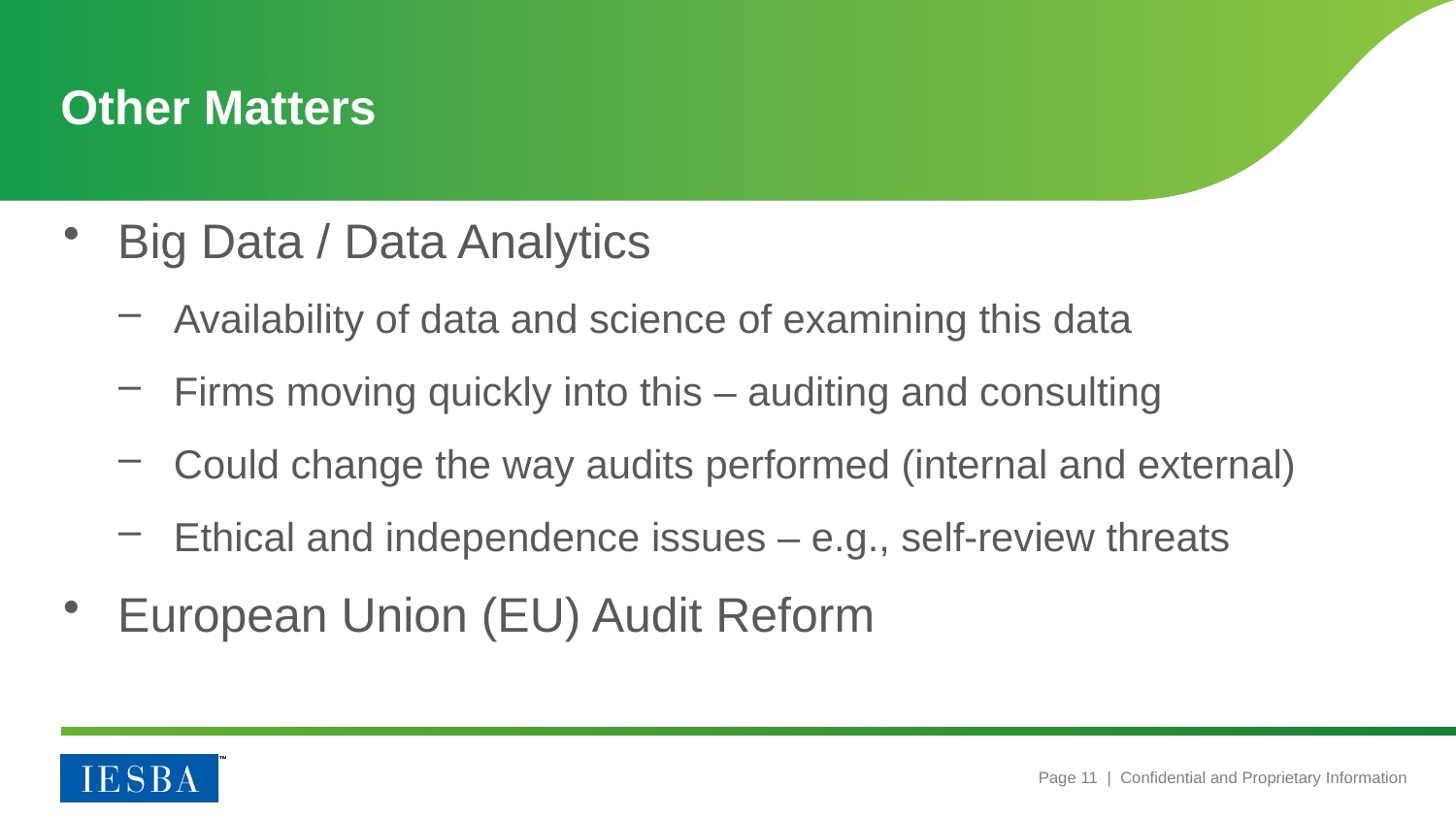

# Other Matters
Big Data / Data Analytics
Availability of data and science of examining this data
Firms moving quickly into this – auditing and consulting
Could change the way audits performed (internal and external)
Ethical and independence issues – e.g., self-review threats
European Union (EU) Audit Reform